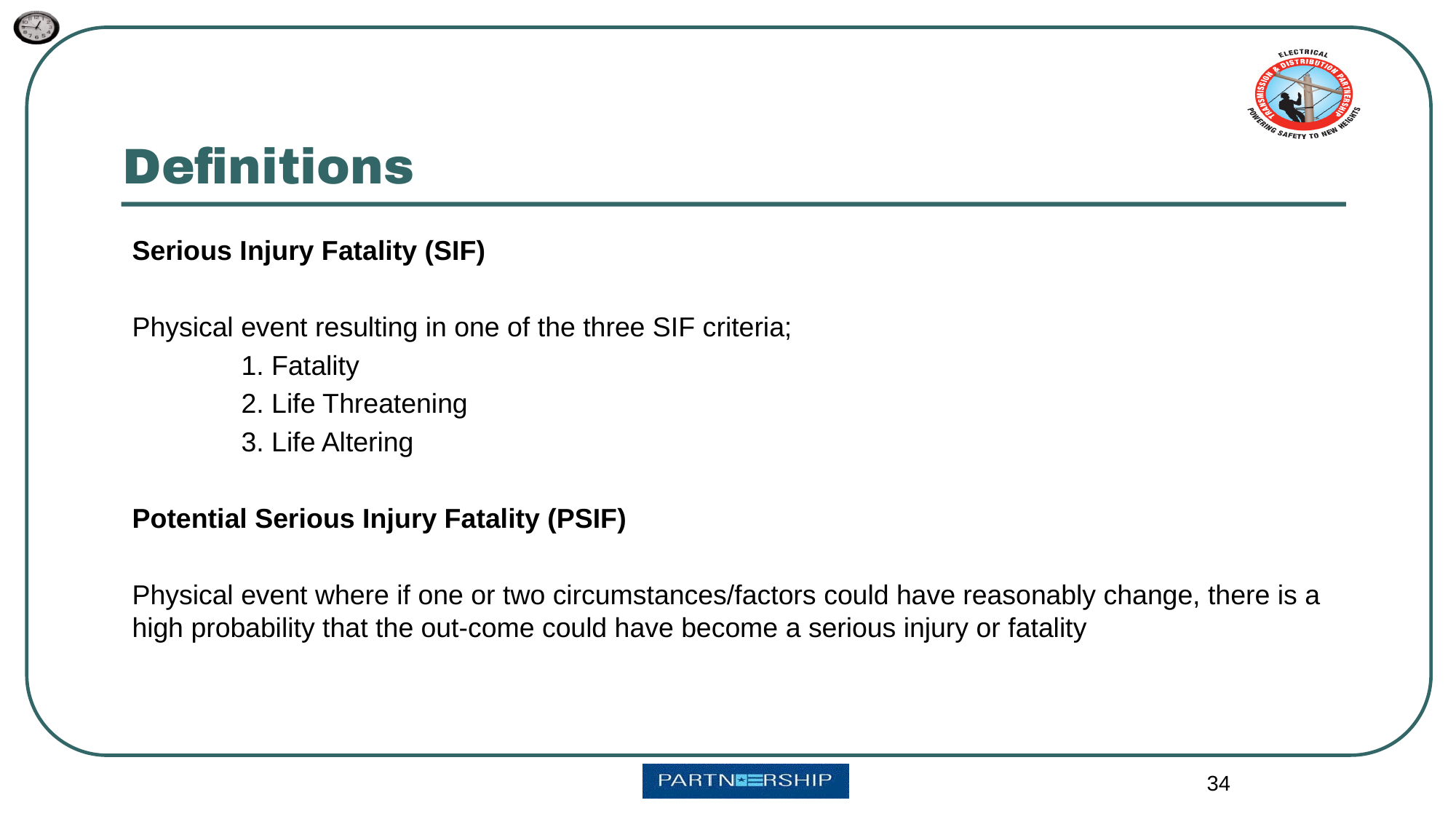

# Definitions
Serious Injury Fatality (SIF)

Physical event resulting in one of the three SIF criteria;
	1. Fatality
	2. Life Threatening
	3. Life Altering

Potential Serious Injury Fatality (PSIF)

Physical event where if one or two circumstances/factors could have reasonably change, there is a high probability that the out-come could have become a serious injury or fatality

34